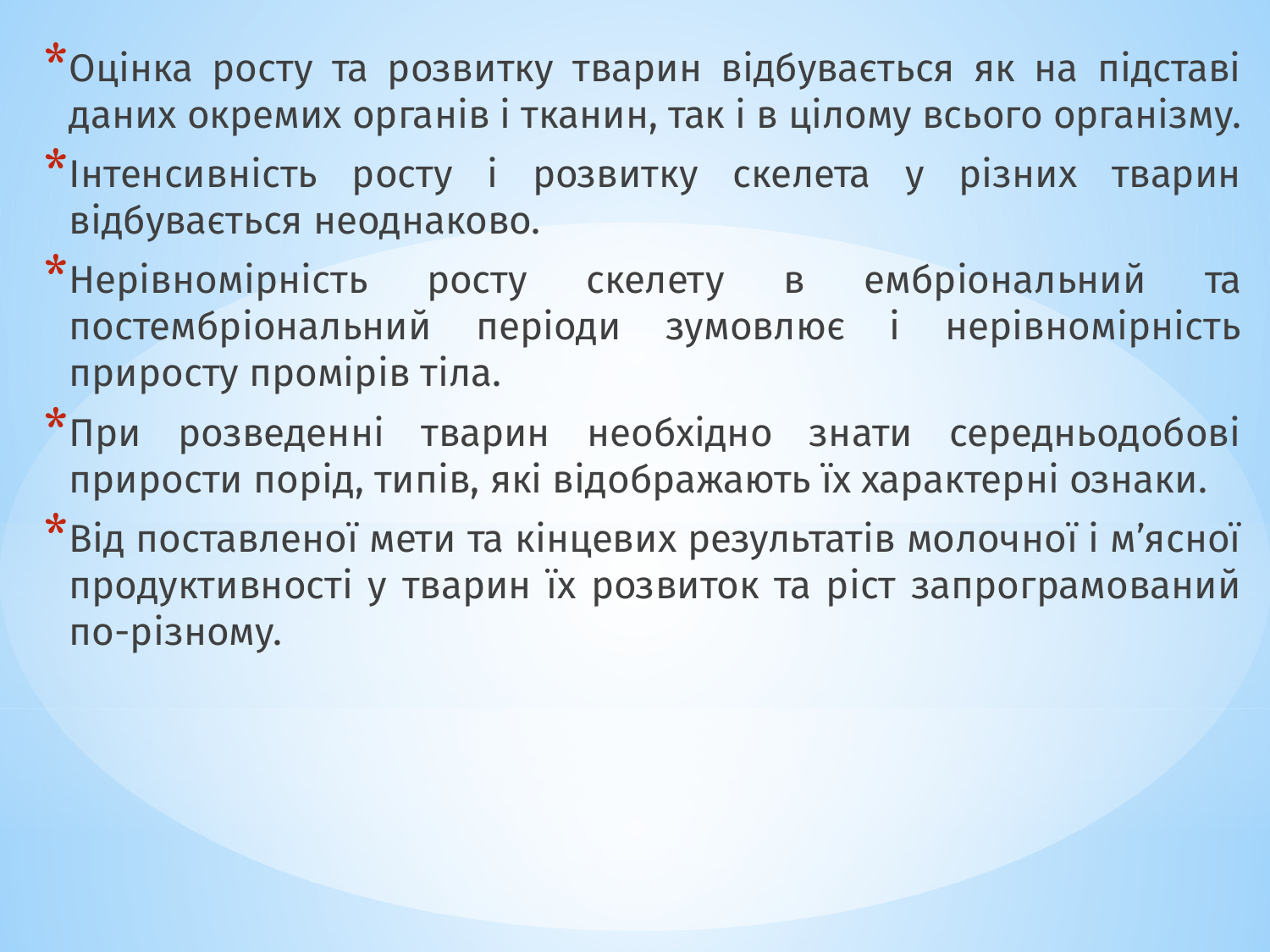

Оцінка росту та розвитку тварин відбувається як на підставі даних окремих органів і тканин, так і в цілому всього організму.
Інтенсивність росту і розвитку скелета у різних тварин відбувається неоднаково.
Нерівномірність росту скелету в ембріональний та постембріональний періоди зумовлює і нерівномірність приросту промірів тіла.
При розведенні тварин необхідно знати середньодобові прирости порід, типів, які відображають їх характерні ознаки.
Від поставленої мети та кінцевих результатів молочної і м’ясної продуктивності у тварин їх розвиток та ріст запрограмований по-різному.